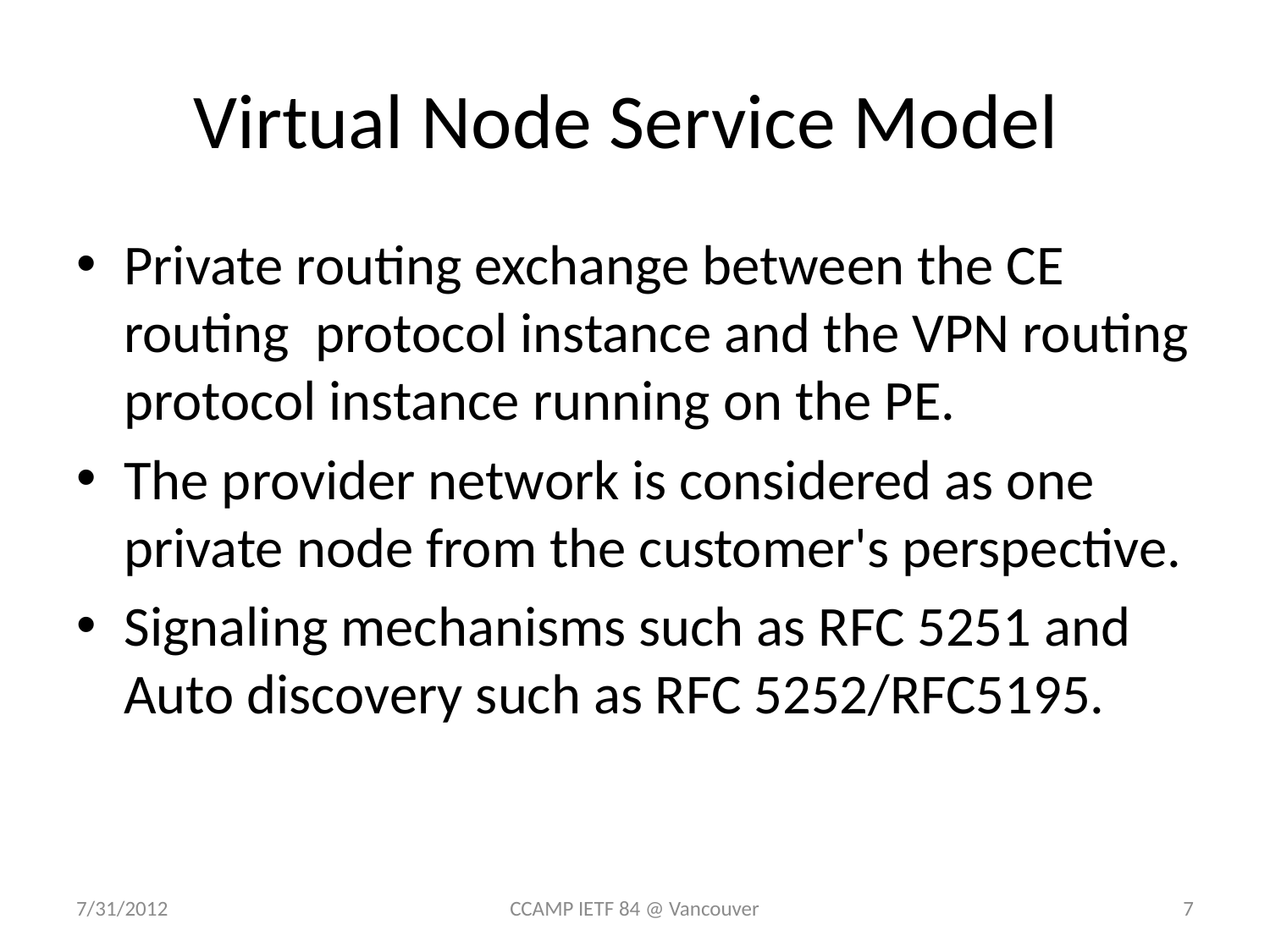

# Virtual Node Service Model
Private routing exchange between the CE routing  protocol instance and the VPN routing protocol instance running on the PE.
The provider network is considered as one private node from the customer's perspective.
Signaling mechanisms such as RFC 5251 and Auto discovery such as RFC 5252/RFC5195.

7/31/2012
CCAMP IETF 84 @ Vancouver
7